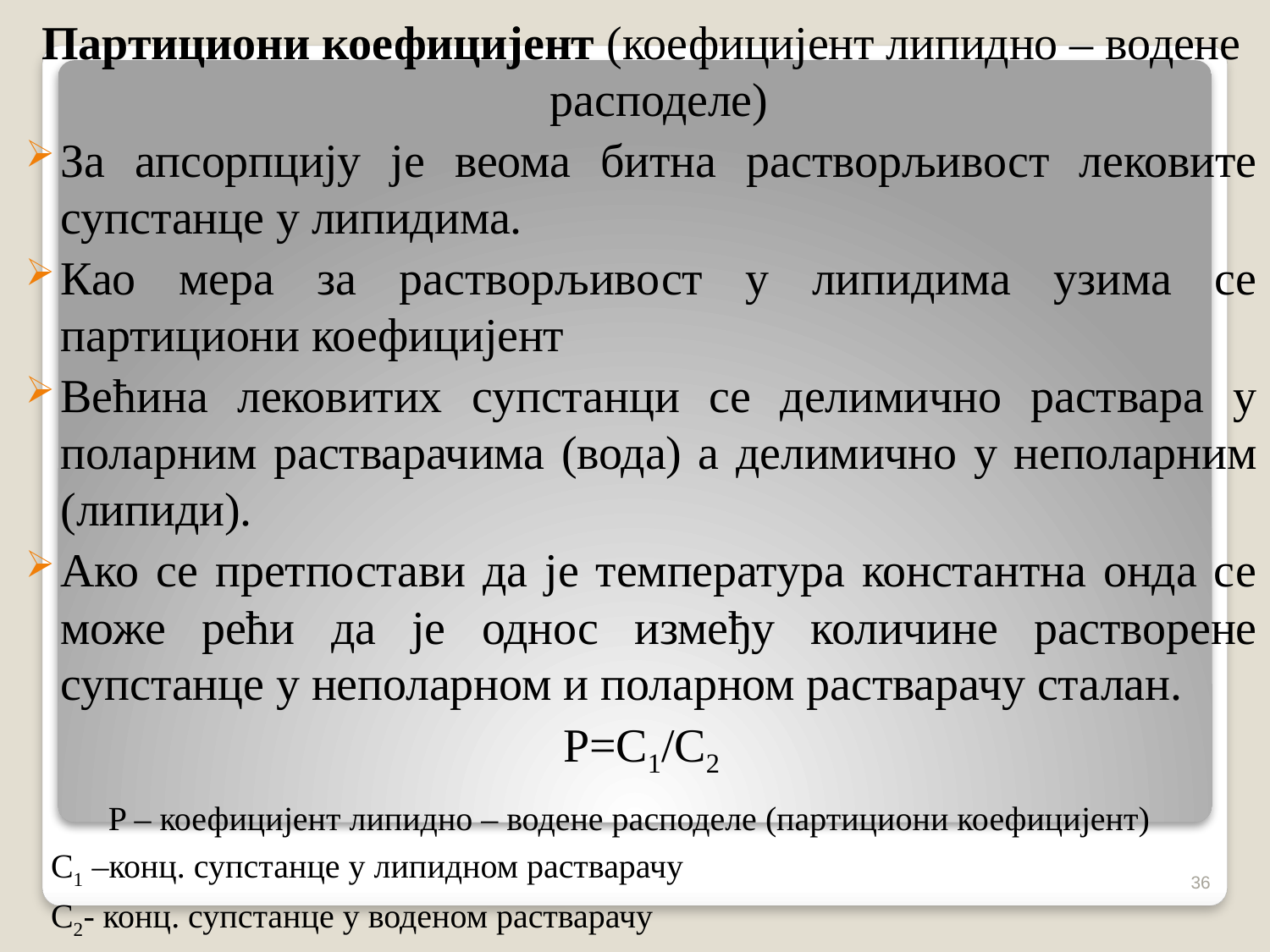

Партициони коефицијент (коефицијент липидно – водене расподеле)
За апсорпцију је веома битна растворљивост лековите супстанце у липидима.
Као мера за растворљивост у липидима узима се партициони коефициjент
Већина лековитих супстанци се делимично раствара у поларним растварачима (вода) а делимично у неполарним (липиди).
Ако се претпостави да је температура константна онда се може рећи да је однос између количине растворене супстанце у неполарном и поларном растварачу сталан.
P=C1/C2
       P – коефицијент липидно – водене расподеле (партициони коефицијент)
   C1 –конц. супстанце у липидном растварачу
   C2- конц. супстанце у воденом растварачу

36